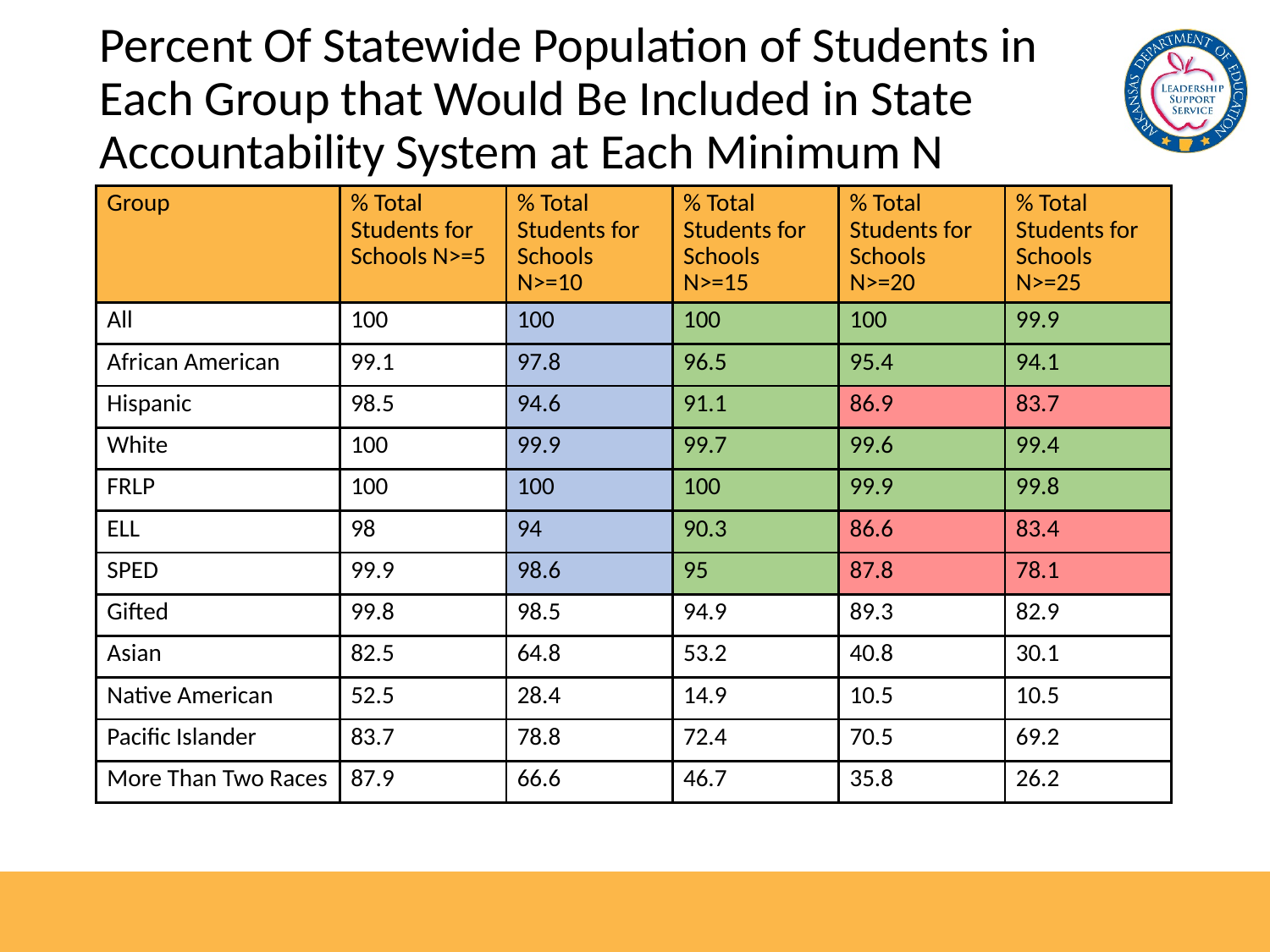

Percent Of Statewide Population of Students in Each Group that Would Be Included in State Accountability System at Each Minimum N
| Group | % Total Students for Schools N>=5 | % Total Students for Schools N>=10 | % Total Students for Schools N>=15 | % Total Students for Schools N>=20 | % Total Students for Schools N>=25 |
| --- | --- | --- | --- | --- | --- |
| All | 100 | 100 | 100 | 100 | 99.9 |
| African American | 99.1 | 97.8 | 96.5 | 95.4 | 94.1 |
| Hispanic | 98.5 | 94.6 | 91.1 | 86.9 | 83.7 |
| White | 100 | 99.9 | 99.7 | 99.6 | 99.4 |
| FRLP | 100 | 100 | 100 | 99.9 | 99.8 |
| ELL | 98 | 94 | 90.3 | 86.6 | 83.4 |
| SPED | 99.9 | 98.6 | 95 | 87.8 | 78.1 |
| Gifted | 99.8 | 98.5 | 94.9 | 89.3 | 82.9 |
| Asian | 82.5 | 64.8 | 53.2 | 40.8 | 30.1 |
| Native American | 52.5 | 28.4 | 14.9 | 10.5 | 10.5 |
| Pacific Islander | 83.7 | 78.8 | 72.4 | 70.5 | 69.2 |
| More Than Two Races | 87.9 | 66.6 | 46.7 | 35.8 | 26.2 |